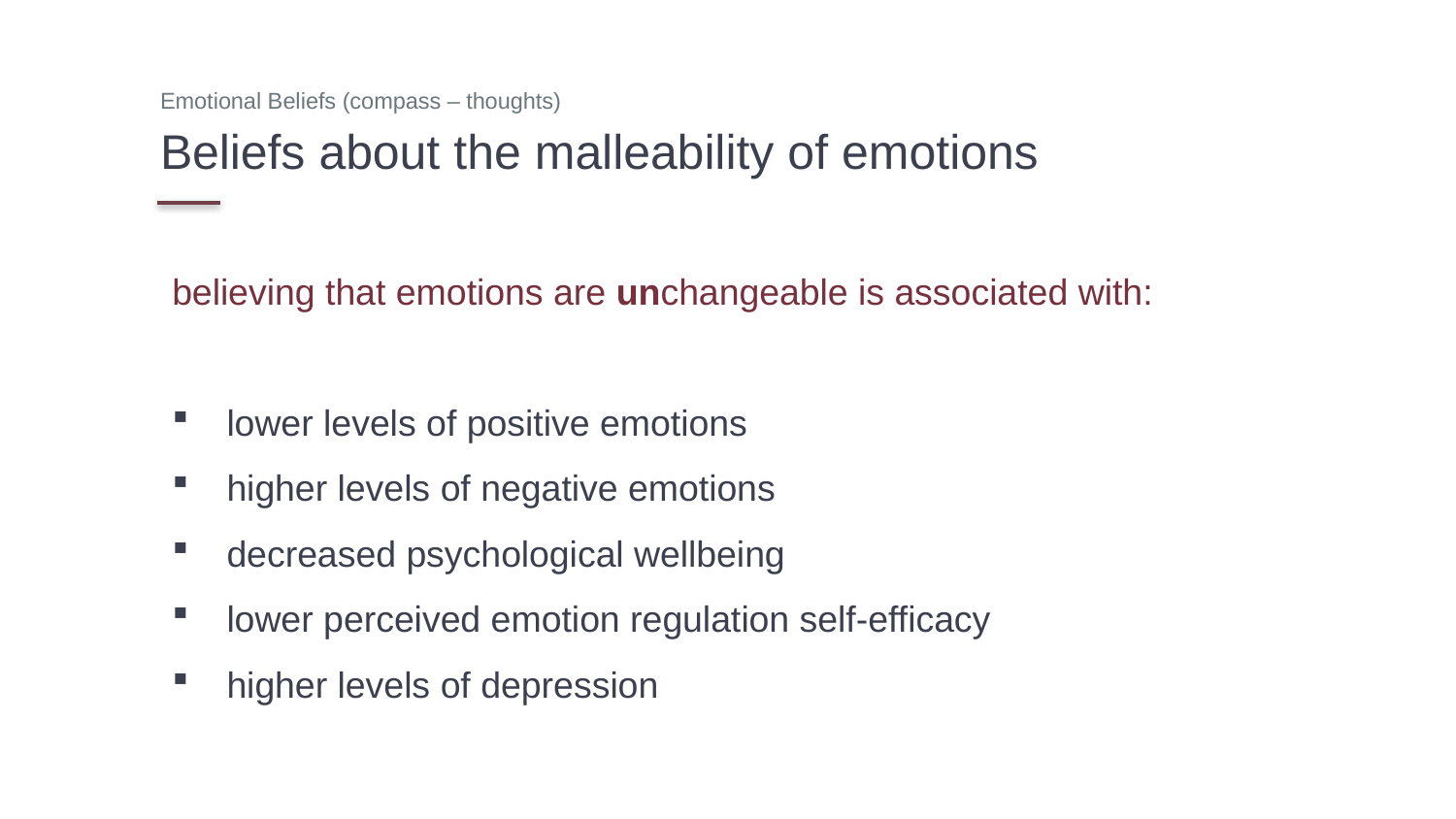

Emotional Beliefs (compass – thoughts)
# Beliefs about the malleability of emotions
believing that emotions are unchangeable is associated with:

lower levels of positive emotions
higher levels of negative emotions
decreased psychological wellbeing
lower perceived emotion regulation self-efficacy
higher levels of depression